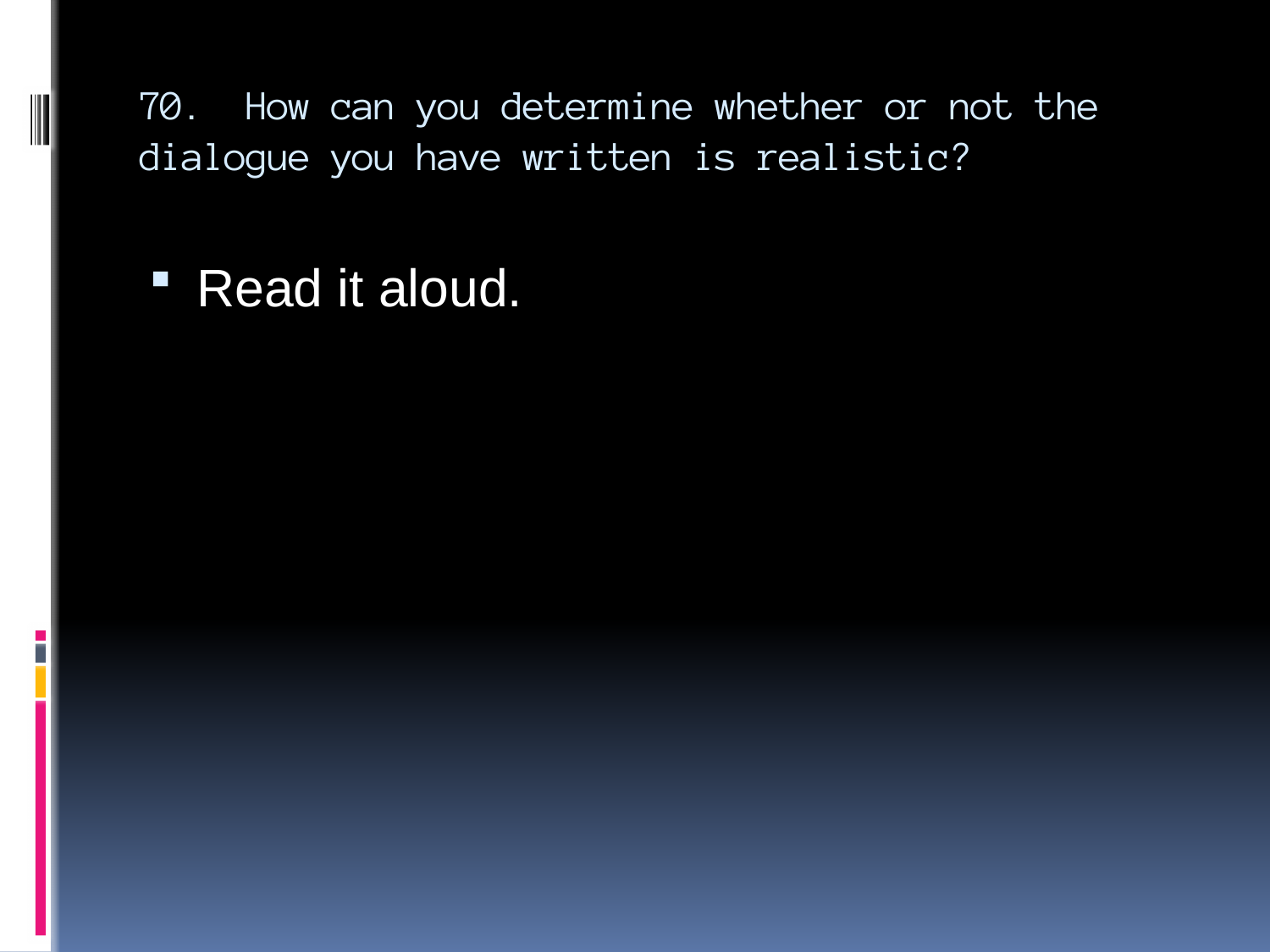

# 70.  How can you determine whether or not the dialogue you have written is realistic?
Read it aloud.